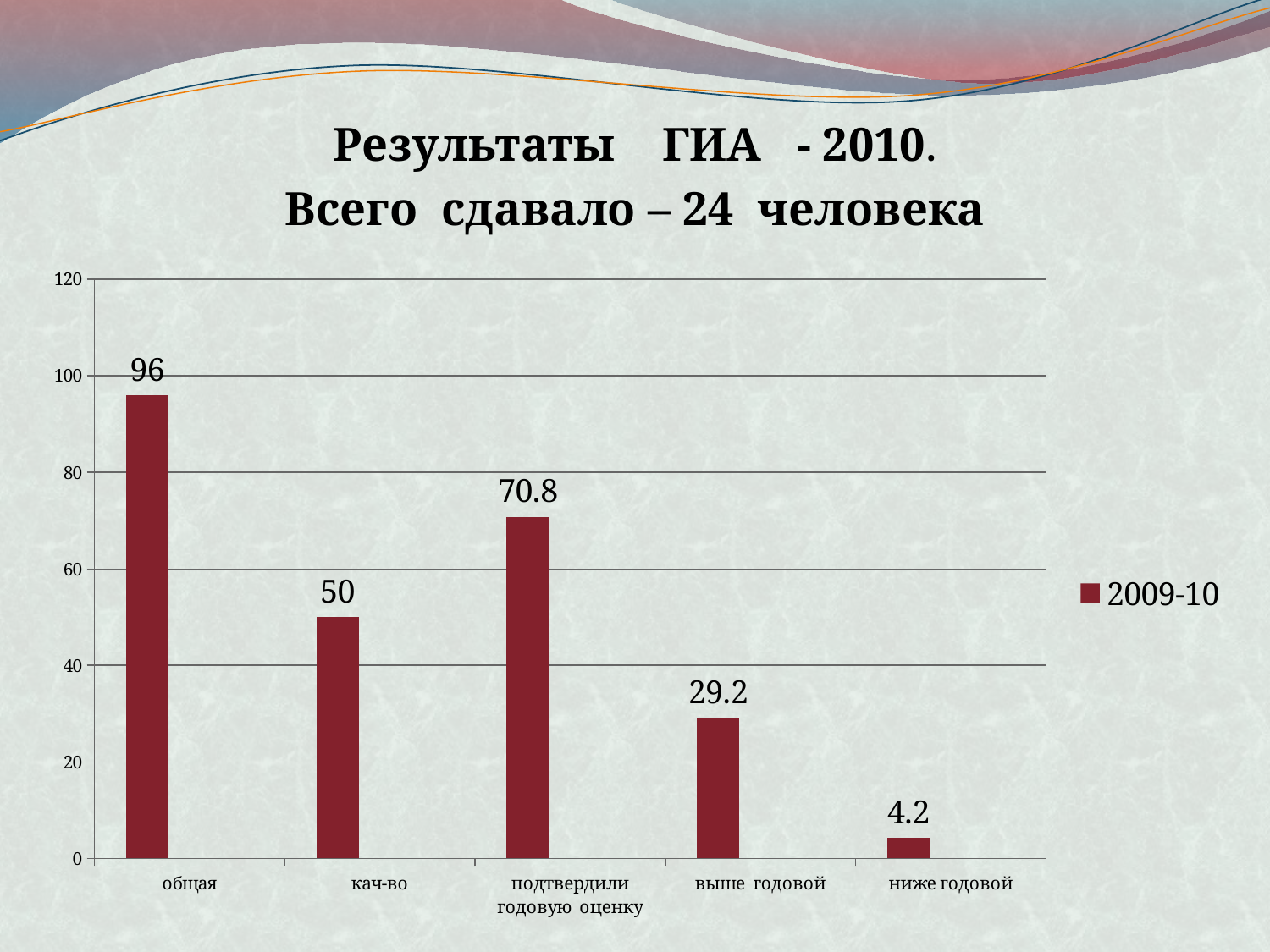

Результаты    ГИА   - 2010.
Всего  сдавало – 24  человека

### Chart

| Category | 2009-10 | Столбец1 | Столбец2 |
|---|---|---|---|
| общая | 96.0 | None | None |
| кач-во | 50.0 | None | None |
| подтвердили годовую  оценку | 70.8 | None | None |
| выше  годовой | 29.2 | None | None |
| ниже годовой | 4.2 | None | None |